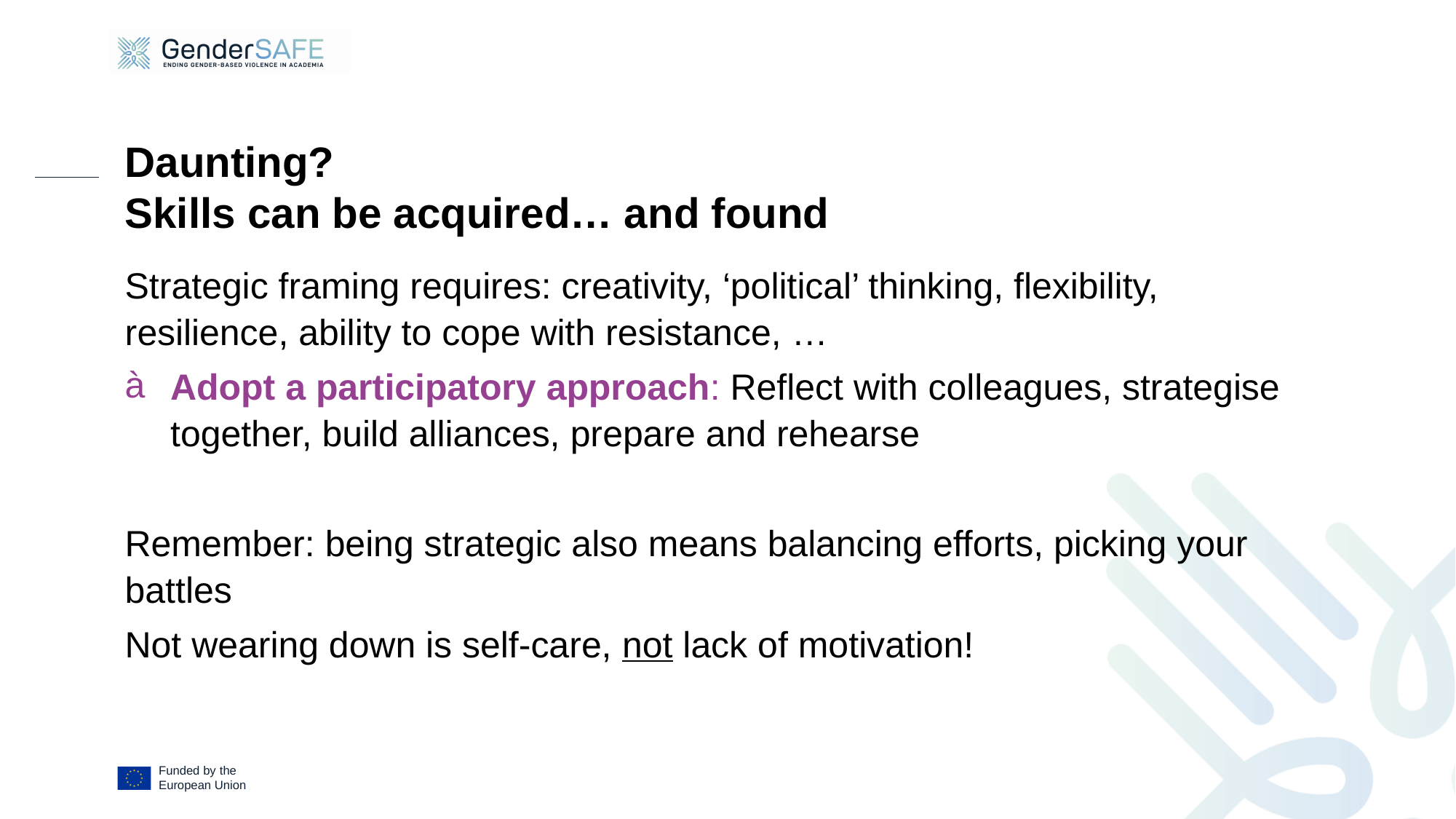

# Daunting?
Skills can be acquired… and found

Strategic framing requires: creativity, ‘political’ thinking, flexibility, resilience, ability to cope with resistance, …
Adopt a participatory approach: Reflect with colleagues, strategise together, build alliances, prepare and rehearse

Remember: being strategic also means balancing efforts, picking your battles
Not wearing down is self-care, not lack of motivation!